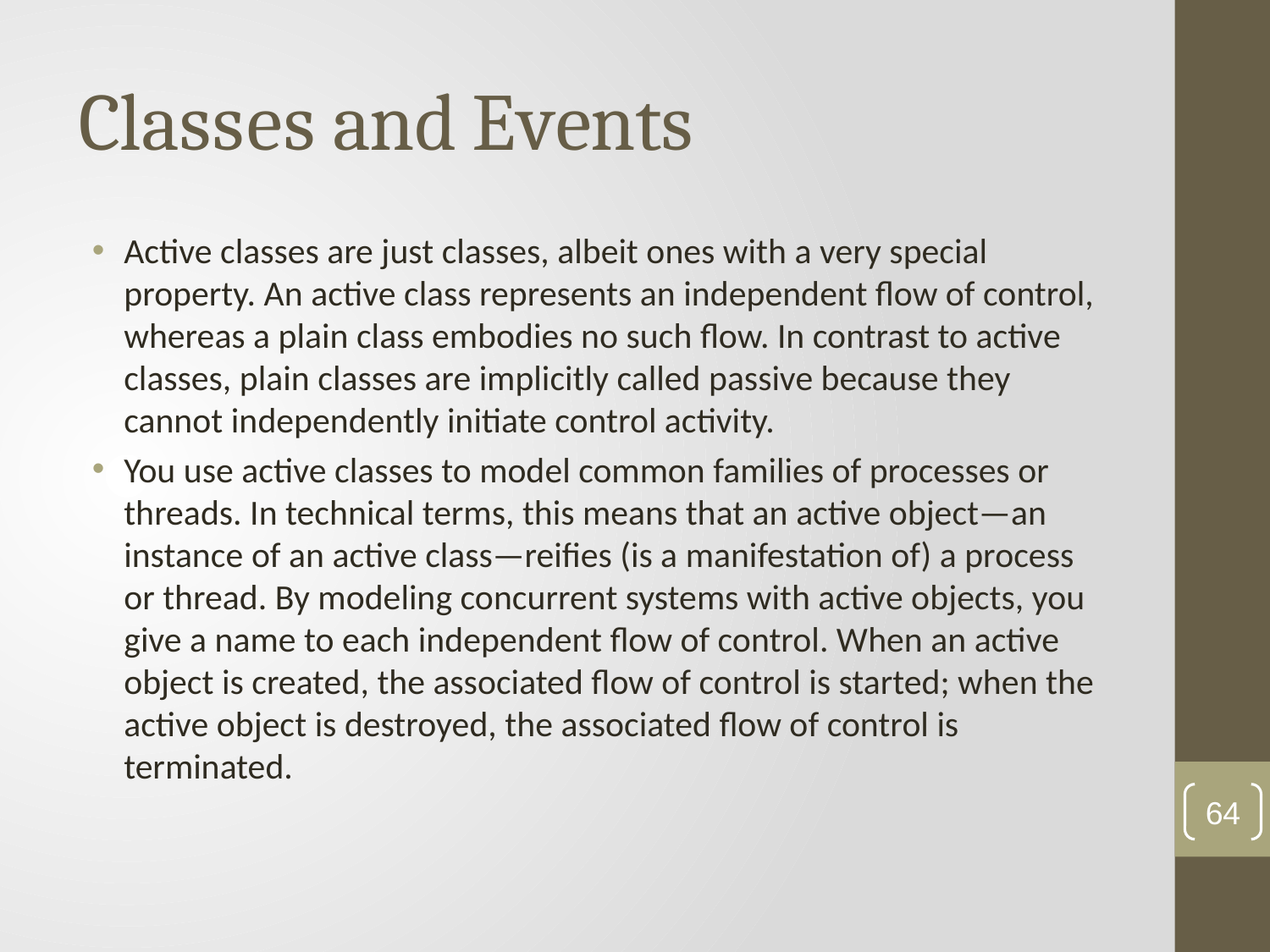

# Classes and Events
Active classes are just classes, albeit ones with a very special property. An active class represents an independent flow of control, whereas a plain class embodies no such flow. In contrast to active classes, plain classes are implicitly called passive because they cannot independently initiate control activity.
You use active classes to model common families of processes or threads. In technical terms, this means that an active object—an instance of an active class—reifies (is a manifestation of) a process or thread. By modeling concurrent systems with active objects, you give a name to each independent flow of control. When an active object is created, the associated flow of control is started; when the active object is destroyed, the associated flow of control is terminated.

64